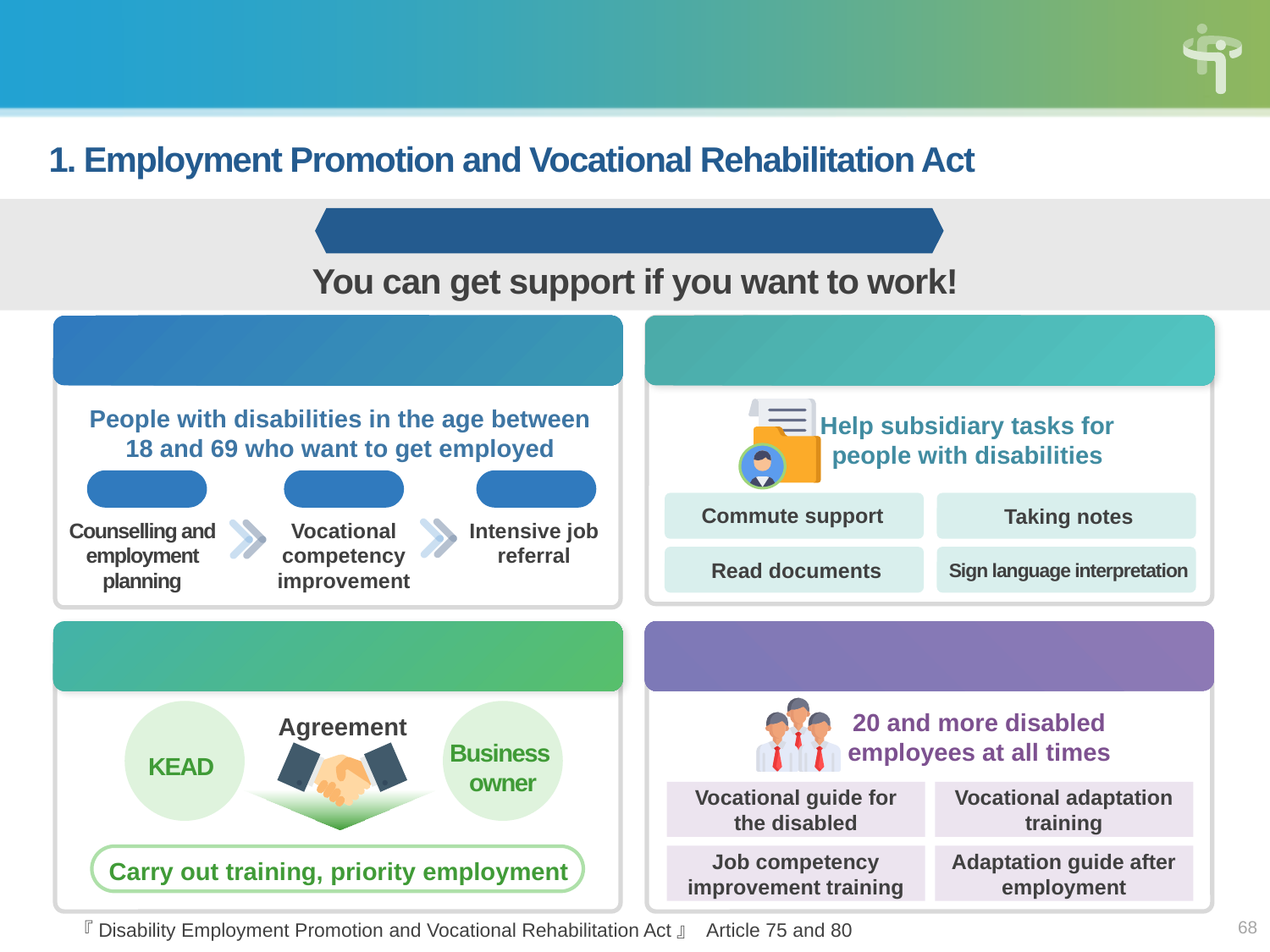

The rights of the persons with disabilities
1. Employment Promotion and Vocational Rehabilitation Act

Persons with disabilities support system
You can get support if you want to work!

Employment success packaged for
persons with disabilities

People with disabilities in the age between 18 and 69 who want to get employed
Stage1
Stage 3
Stage 2

Counselling and employment planning
Vocational competency improvement
Intensive job referral

Provide personal assistance

Help subsidiary tasks for people with disabilities

Commute support
Taking notes

Read documents
Sign language interpretation
Obligatory assignment of professional life counselor for people with disabilities

20 and more disabled employees at all times
Vocational guide for the disabled
Vocational adaptation training
Job competency improvement training
Adaptation guide after employment

Customized training and competency improvement support

Agreement
Business
owner

KEAD

Carry out training, priority employment
68
 『Disability Employment Promotion and Vocational Rehabilitation Act』 Article 75 and 80